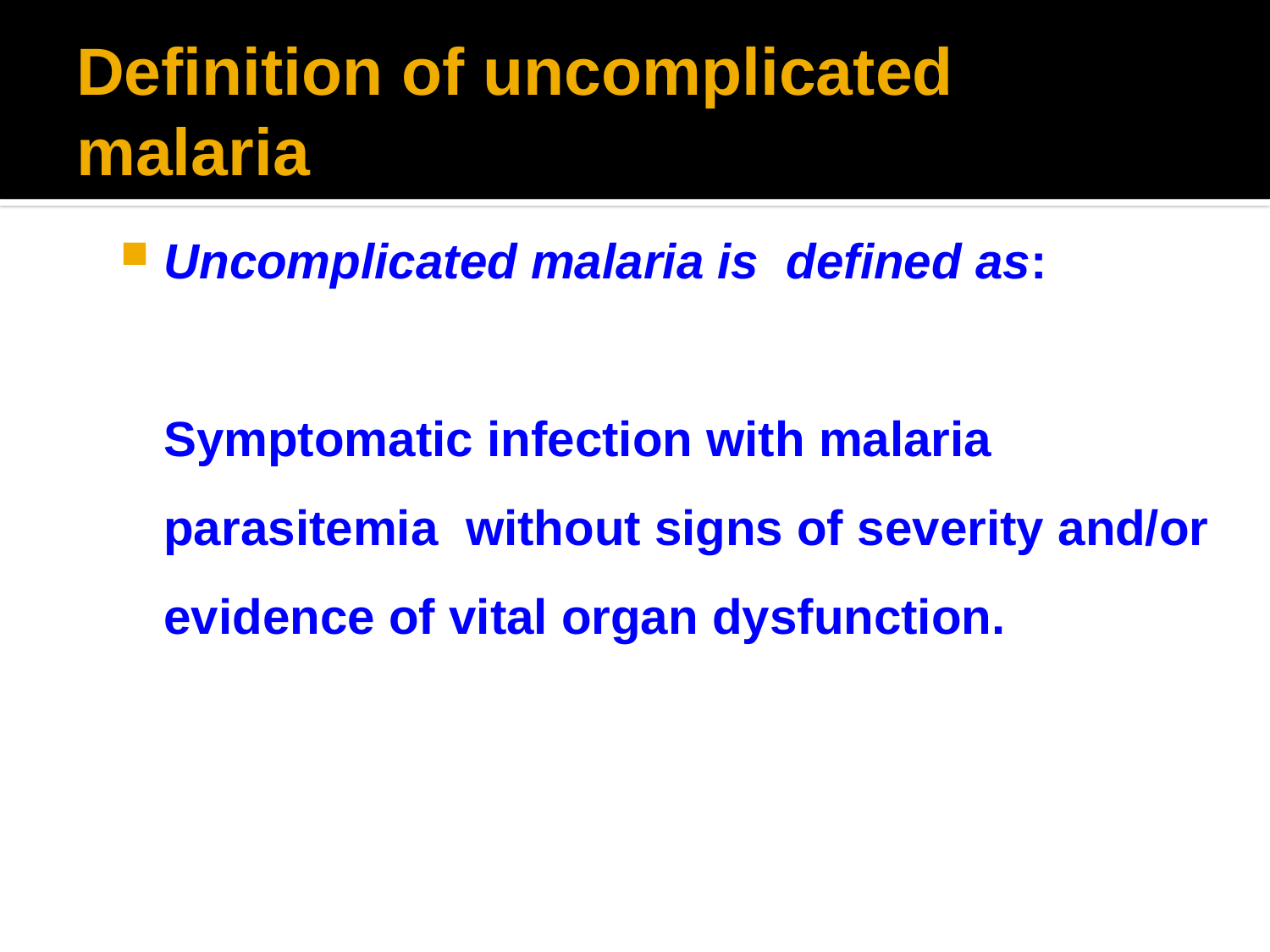

# Definition of uncomplicated malaria
Uncomplicated malaria is  defined as:
Symptomatic infection with malaria parasitemia  without signs of severity and/or evidence of vital organ dysfunction.